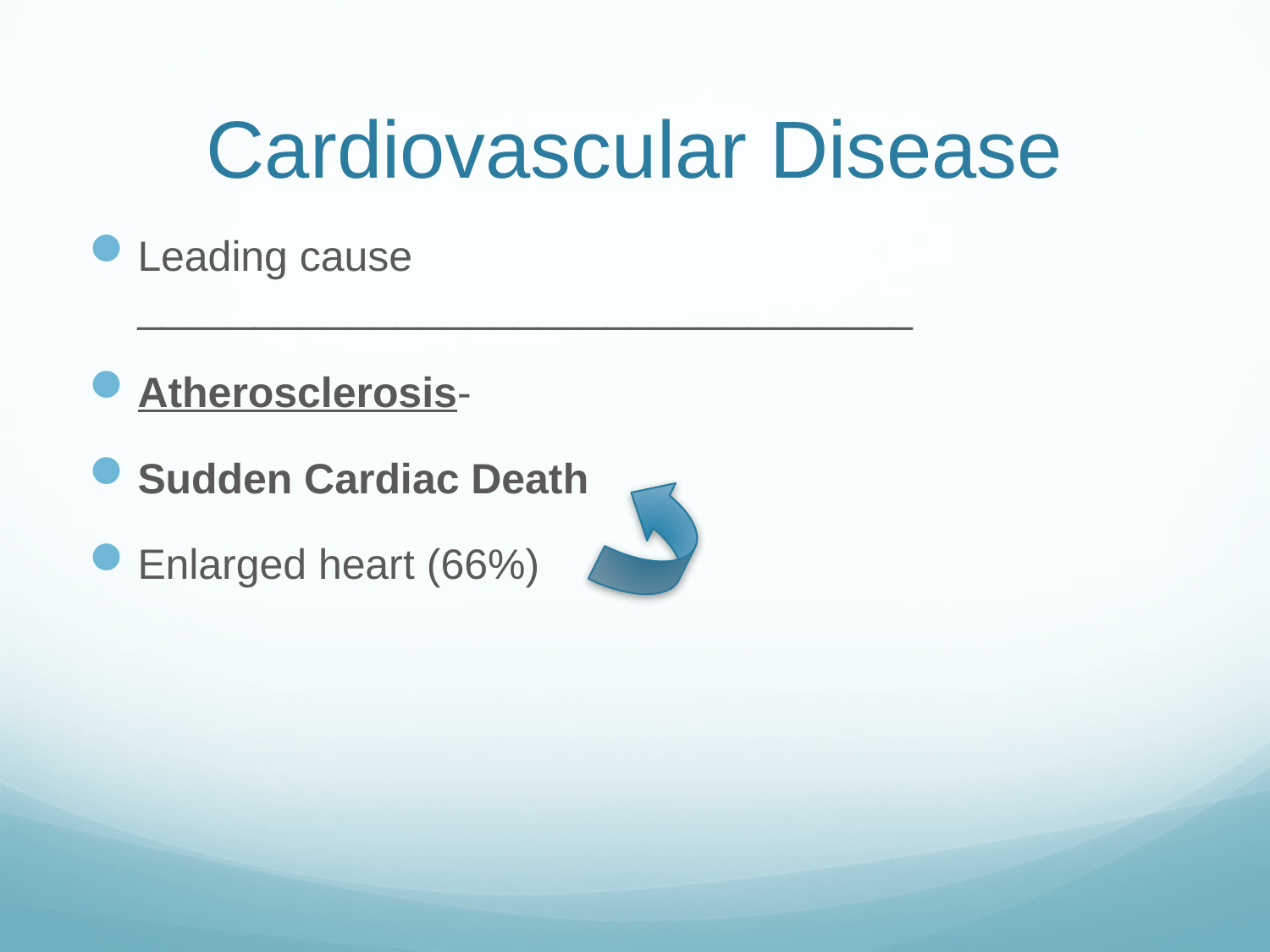

# Cardiovascular Disease
Leading cause _________________________________
Atherosclerosis-
Sudden Cardiac Death
Enlarged heart (66%)